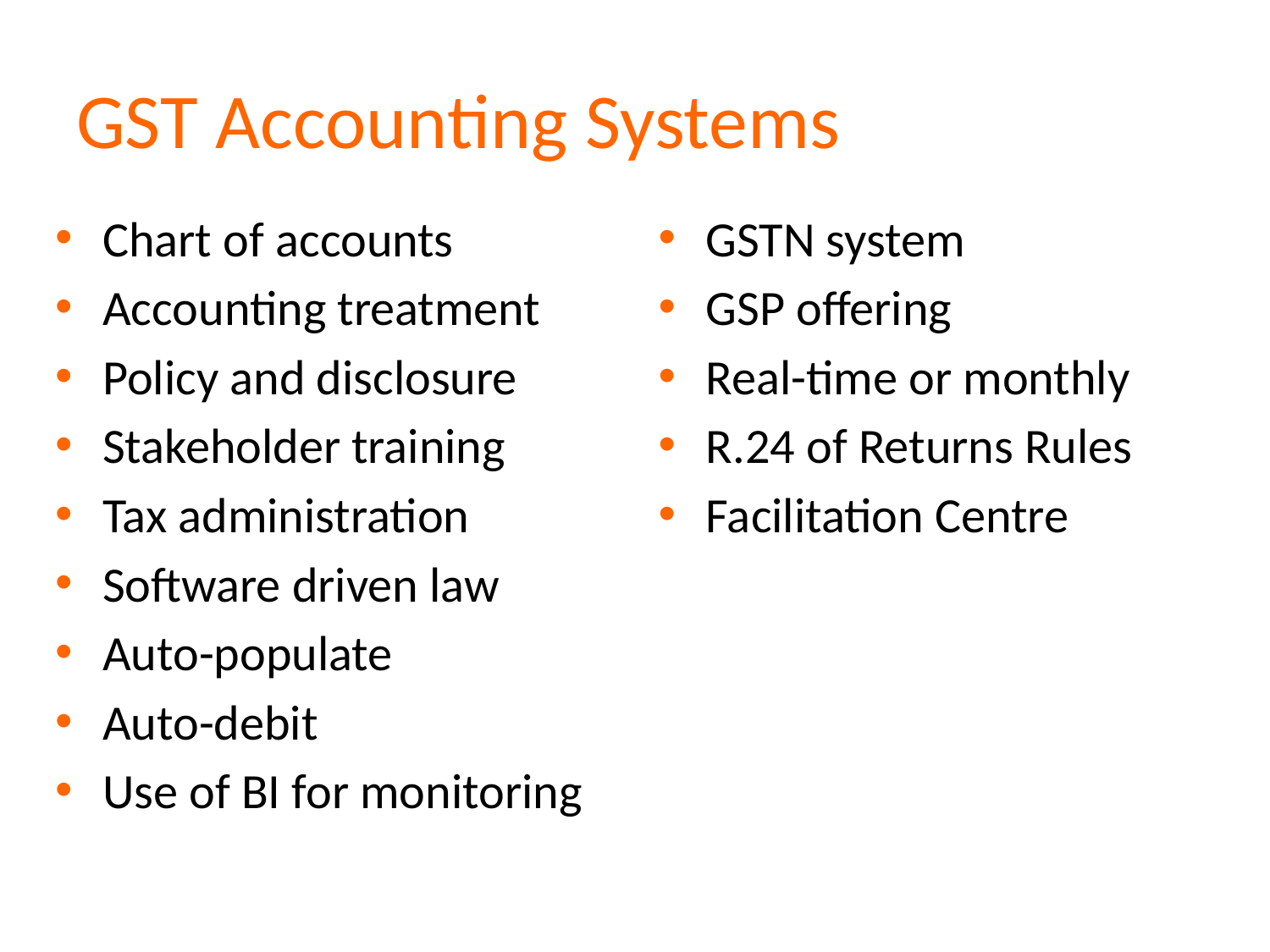

# GST Accounting Systems
Chart of accounts
Accounting treatment
Policy and disclosure
Stakeholder training
Tax administration
Software driven law
Auto-populate
Auto-debit
Use of BI for monitoring
GSTN system
GSP offering
Real-time or monthly
R.24 of Returns Rules
Facilitation Centre